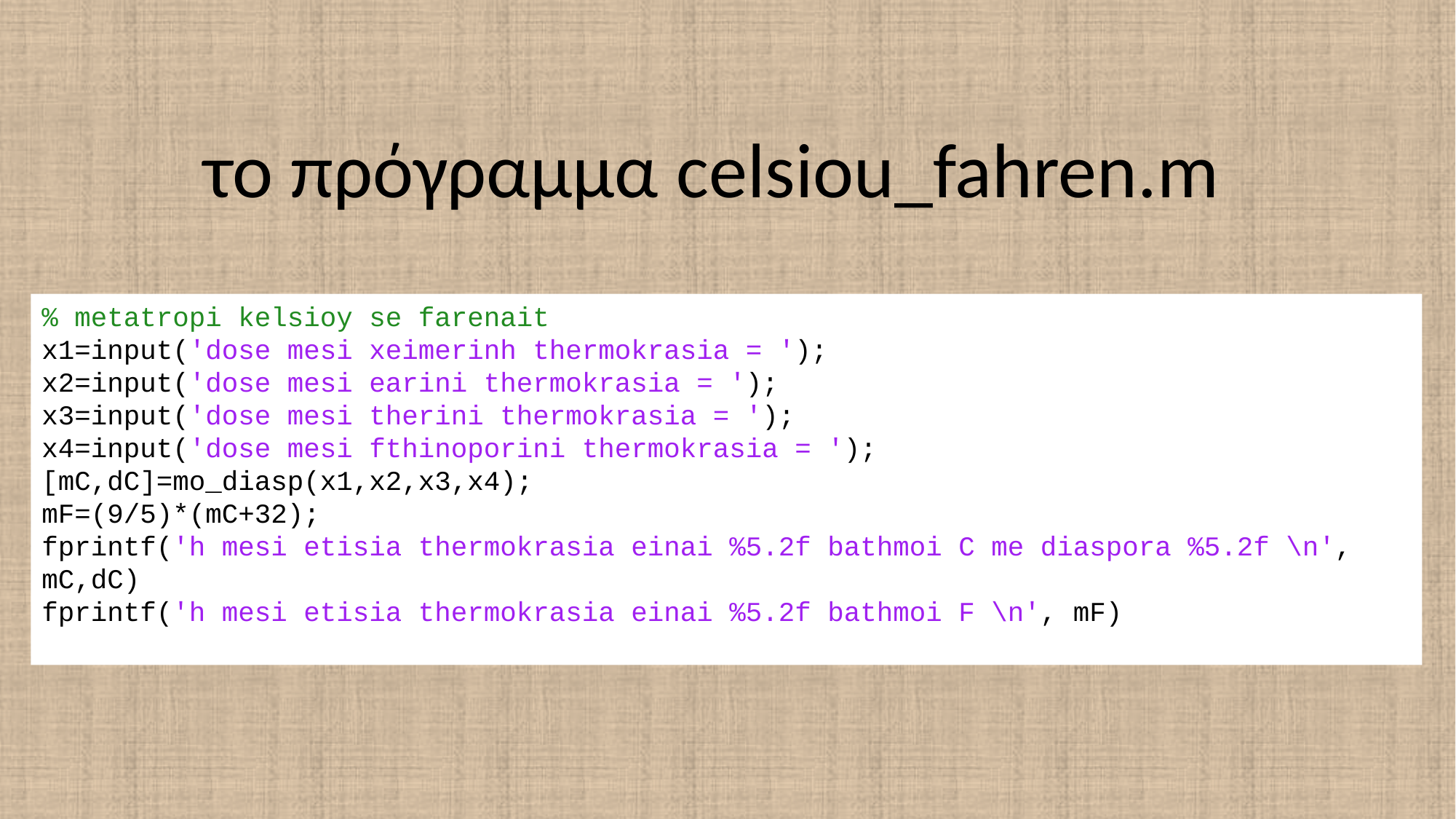

# το πρόγραμμα celsiou_fahren.m
% metatropi kelsioy se farenait
x1=input('dose mesi xeimerinh thermokrasia = ');
x2=input('dose mesi earini thermokrasia = ');
x3=input('dose mesi therini thermokrasia = ');
x4=input('dose mesi fthinoporini thermokrasia = ');
[mC,dC]=mo_diasp(x1,x2,x3,x4);
mF=(9/5)*(mC+32);
fprintf('h mesi etisia thermokrasia einai %5.2f bathmoi C me diaspora %5.2f \n', mC,dC)
fprintf('h mesi etisia thermokrasia einai %5.2f bathmoi F \n', mF)